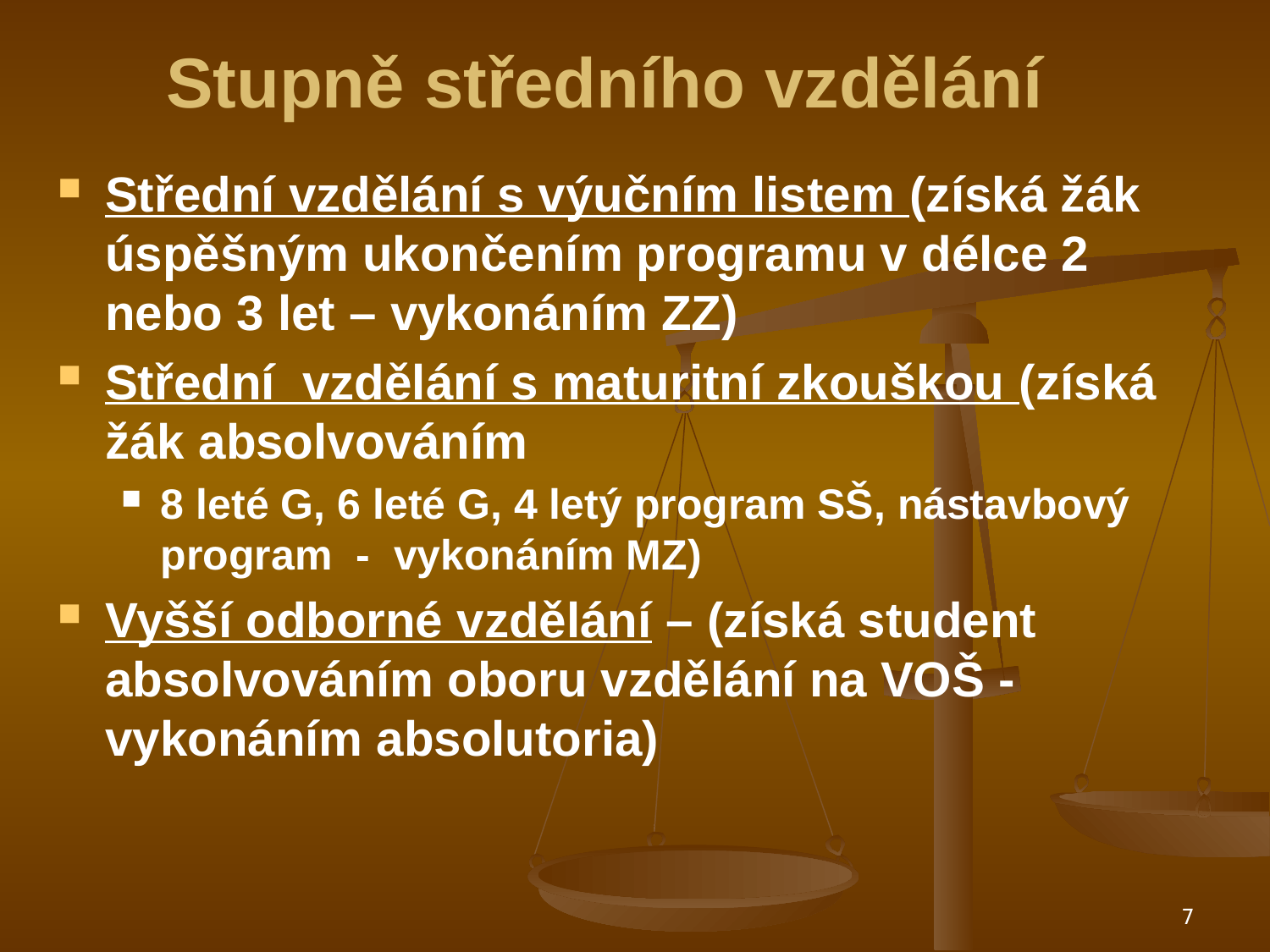

# Stupně středního vzdělání
Střední vzdělání s výučním listem (získá žák úspěšným ukončením programu v délce 2 nebo 3 let – vykonáním ZZ)
Střední  vzdělání s maturitní zkouškou (získá žák absolvováním
8 leté G, 6 leté G, 4 letý program SŠ, nástavbový program  -  vykonáním MZ)
Vyšší odborné vzdělání – (získá student absolvováním oboru vzdělání na VOŠ -  vykonáním absolutoria)

7